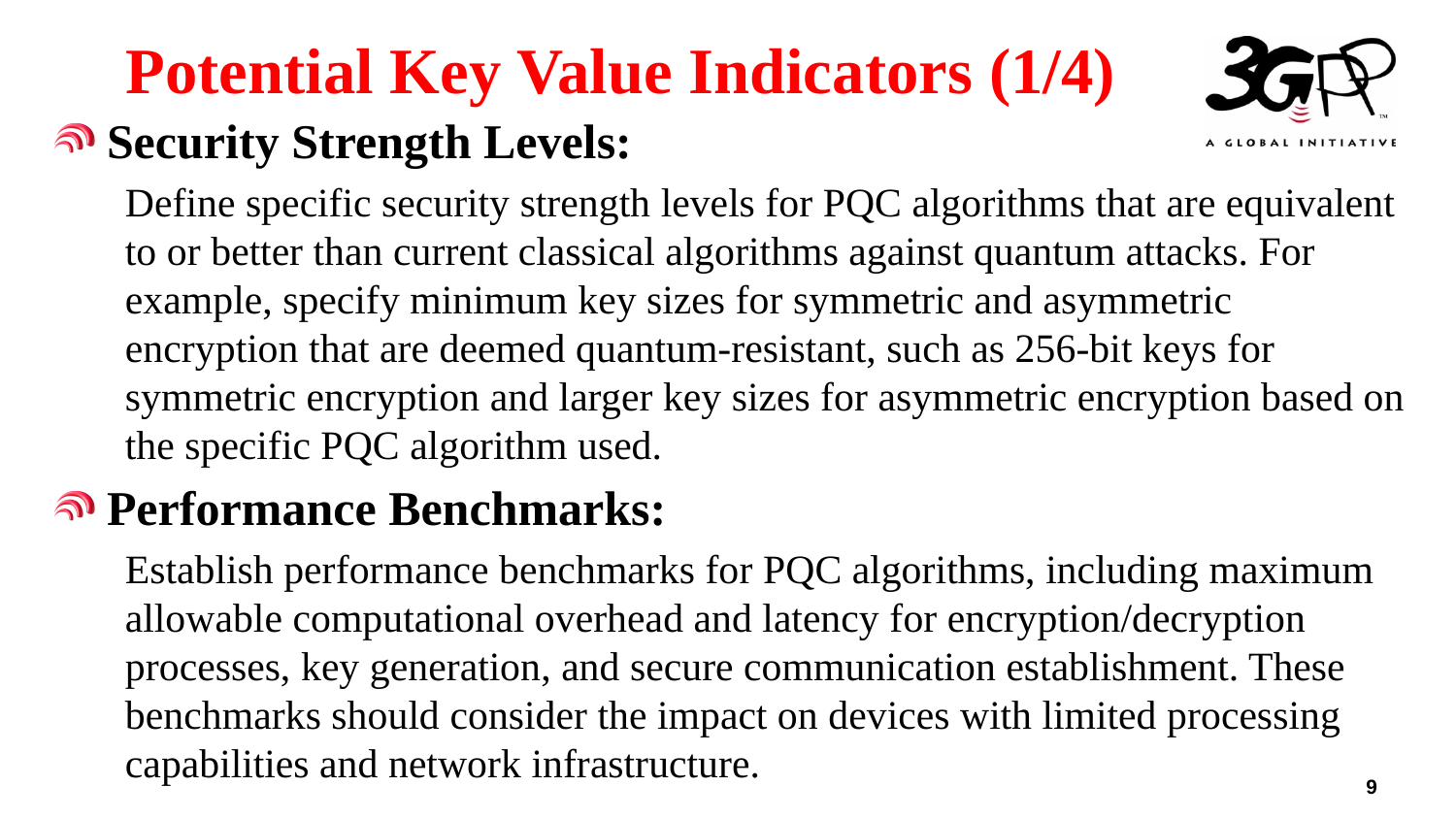

# Potential Key Value Indicators (1/4)
Security Strength Levels:
Define specific security strength levels for PQC algorithms that are equivalent to or better than current classical algorithms against quantum attacks. For example, specify minimum key sizes for symmetric and asymmetric encryption that are deemed quantum-resistant, such as 256-bit keys for symmetric encryption and larger key sizes for asymmetric encryption based on the specific PQC algorithm used.
Performance Benchmarks:
Establish performance benchmarks for PQC algorithms, including maximum allowable computational overhead and latency for encryption/decryption processes, key generation, and secure communication establishment. These benchmarks should consider the impact on devices with limited processing capabilities and network infrastructure.